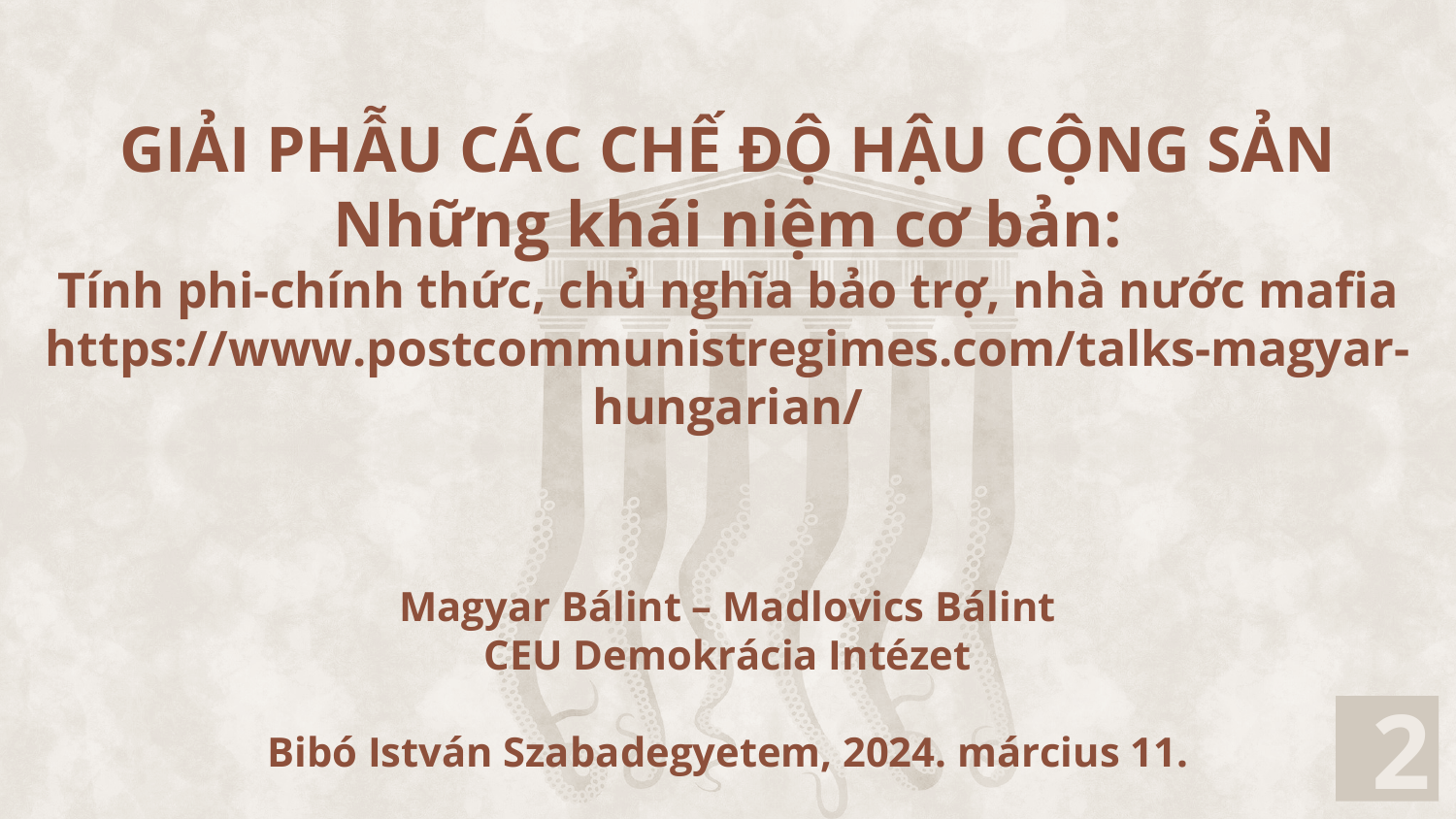

GIẢI PHẪU CÁC CHẾ ĐỘ HẬU CỘNG SẢN
Những khái niệm cơ bản:
Tính phi-chính thức, chủ nghĩa bảo trợ, nhà nước mafia
https://www.postcommunistregimes.com/talks-magyar-hungarian/

Magyar Bálint – Madlovics Bálint
CEU Demokrácia Intézet

Bibó István Szabadegyetem, 2024. március 11.
2